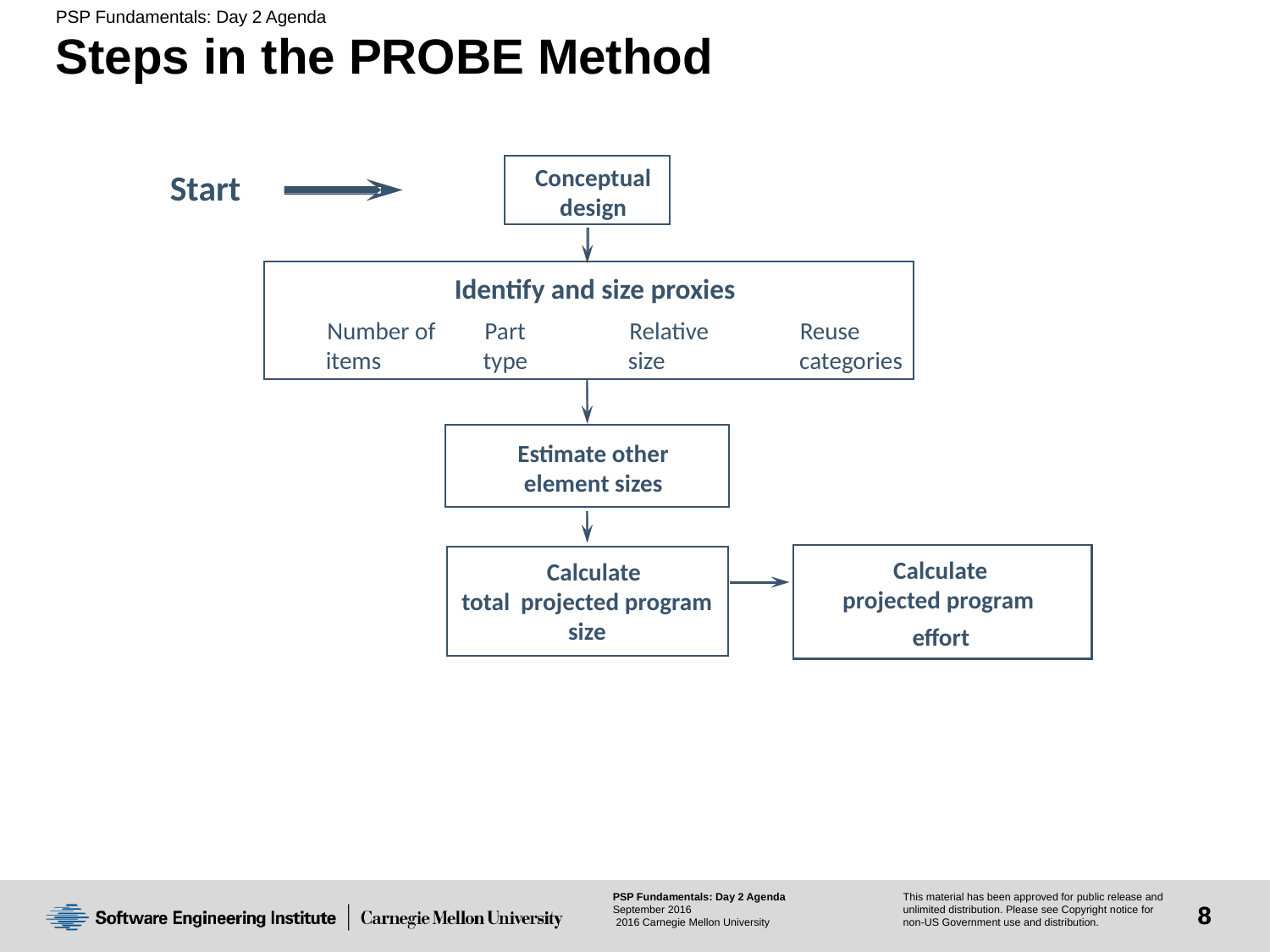

# Steps in the PROBE Method

Conceptual
Start

design

Identify and size proxies
Number of
Part
Relative
Reuse
items
type
size
categories

Estimate other
element sizes

Calculate
Calculate

projected program
effort
total  projected program size